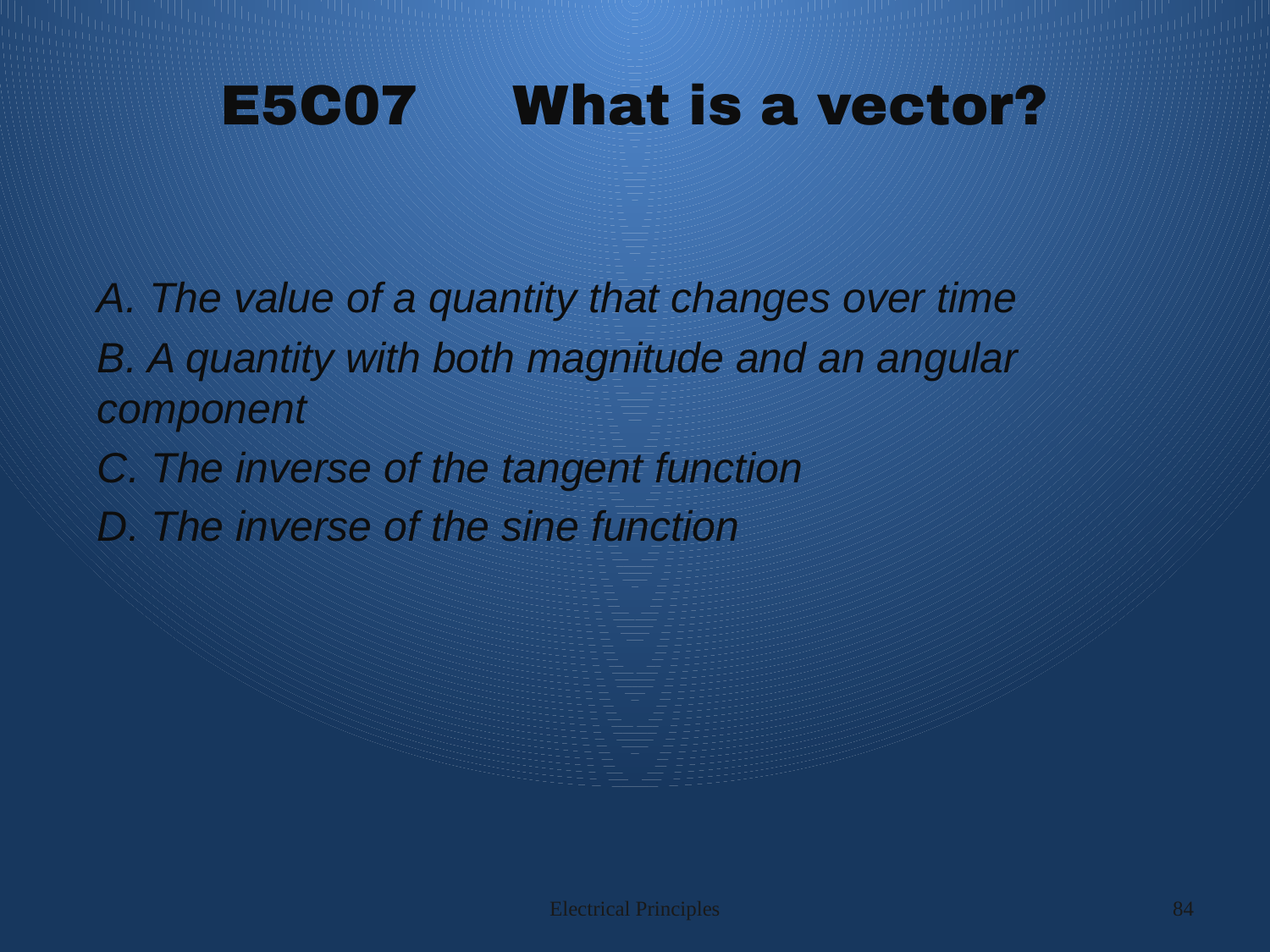

# E5C07     What is a vector?
A. The value of a quantity that changes over time
B. A quantity with both magnitude and an angular component
C. The inverse of the tangent function
D. The inverse of the sine function
Electrical Principles
84